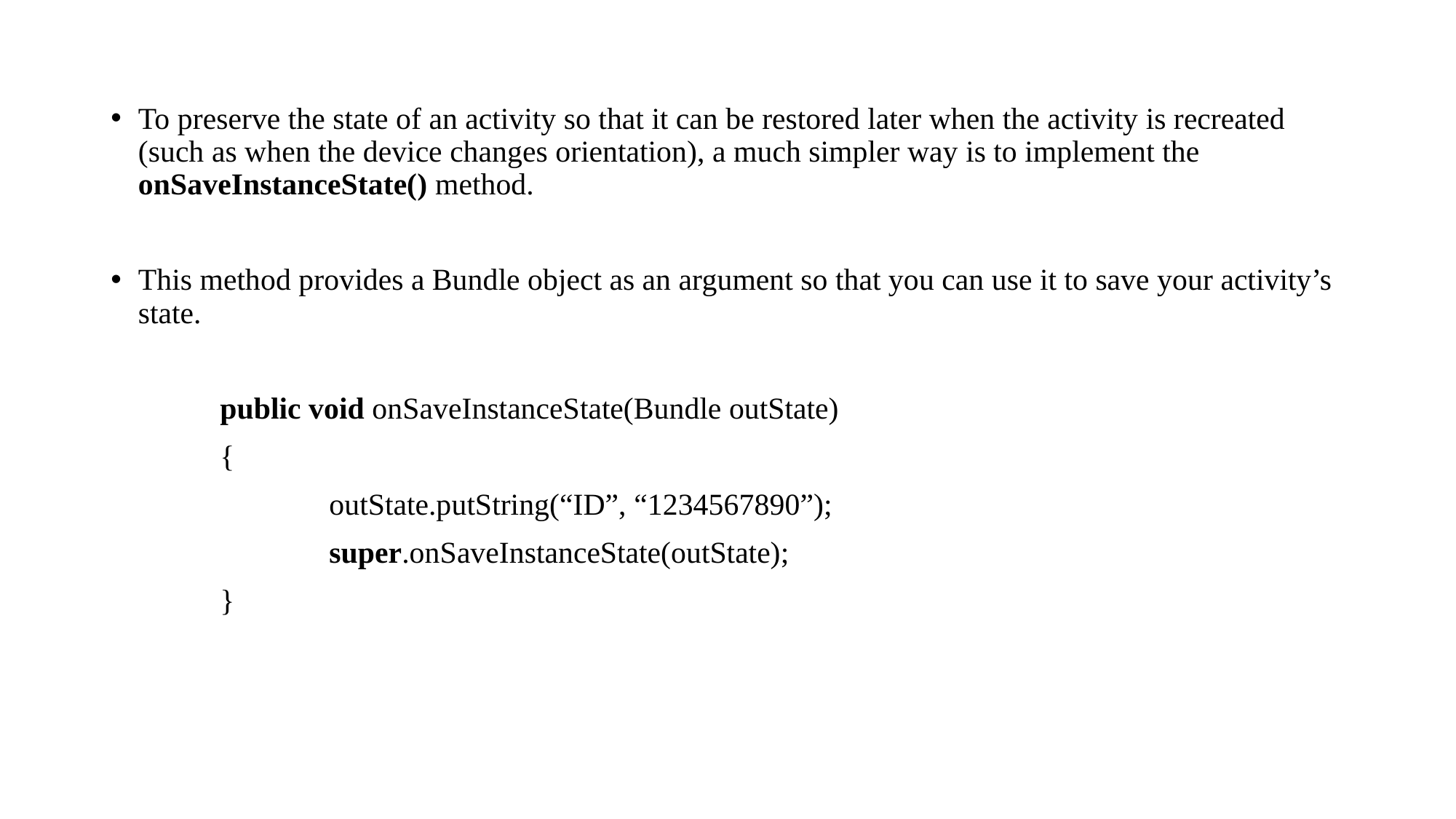

To preserve the state of an activity so that it can be restored later when the activity is recreated (such as when the device changes orientation), a much simpler way is to implement the onSaveInstanceState() method.

This method provides a Bundle object as an argument so that you can use it to save your activity’s state.

	public void onSaveInstanceState(Bundle outState)
	{
		outState.putString(“ID”, “1234567890”);
		super.onSaveInstanceState(outState);
	}